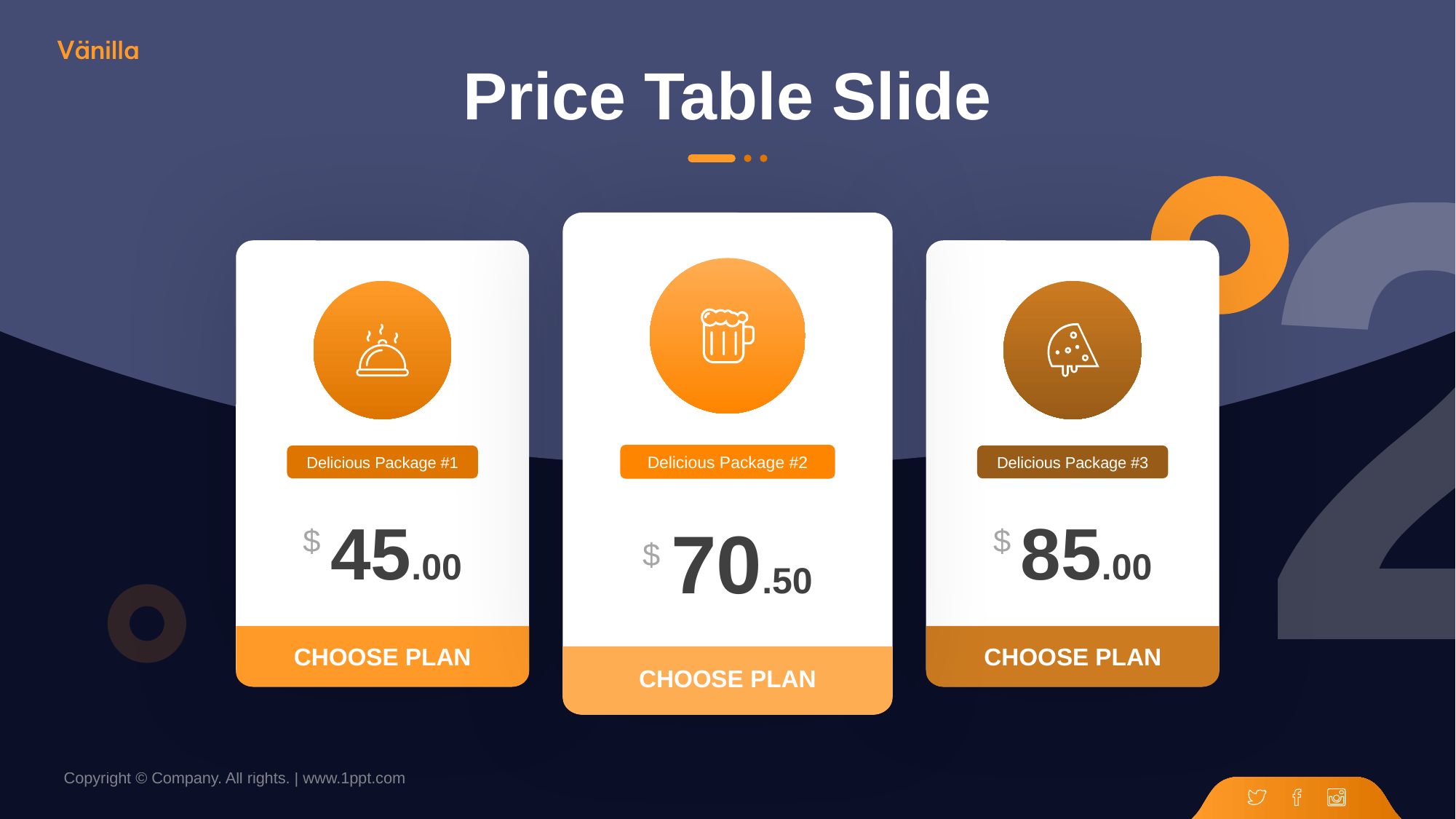

Price Table Slide

e7d195523061f1c0c2b73831c94a3edc981f60e396d3e182073EE1468018468A7F192AE5E5CD515B6C3125F8AF6E4EE646174E8CF0B46FD19828DCE8CDA3B3A044A74F0E769C5FA8CB87AB6FC303C8BA3785FAC64AF5424764E128FECAE4CC72932BB65C8C121A0F41C1707D94688ED66335DC6AE12288BF2055523C0C26863D2CD4AC454A29EEC183CEF0375334B579

Delicious Package #2
Delicious Package #1
Delicious Package #3
$ 45.00
$ 85.00
$ 70.50

CHOOSE PLAN
CHOOSE PLAN
CHOOSE PLAN